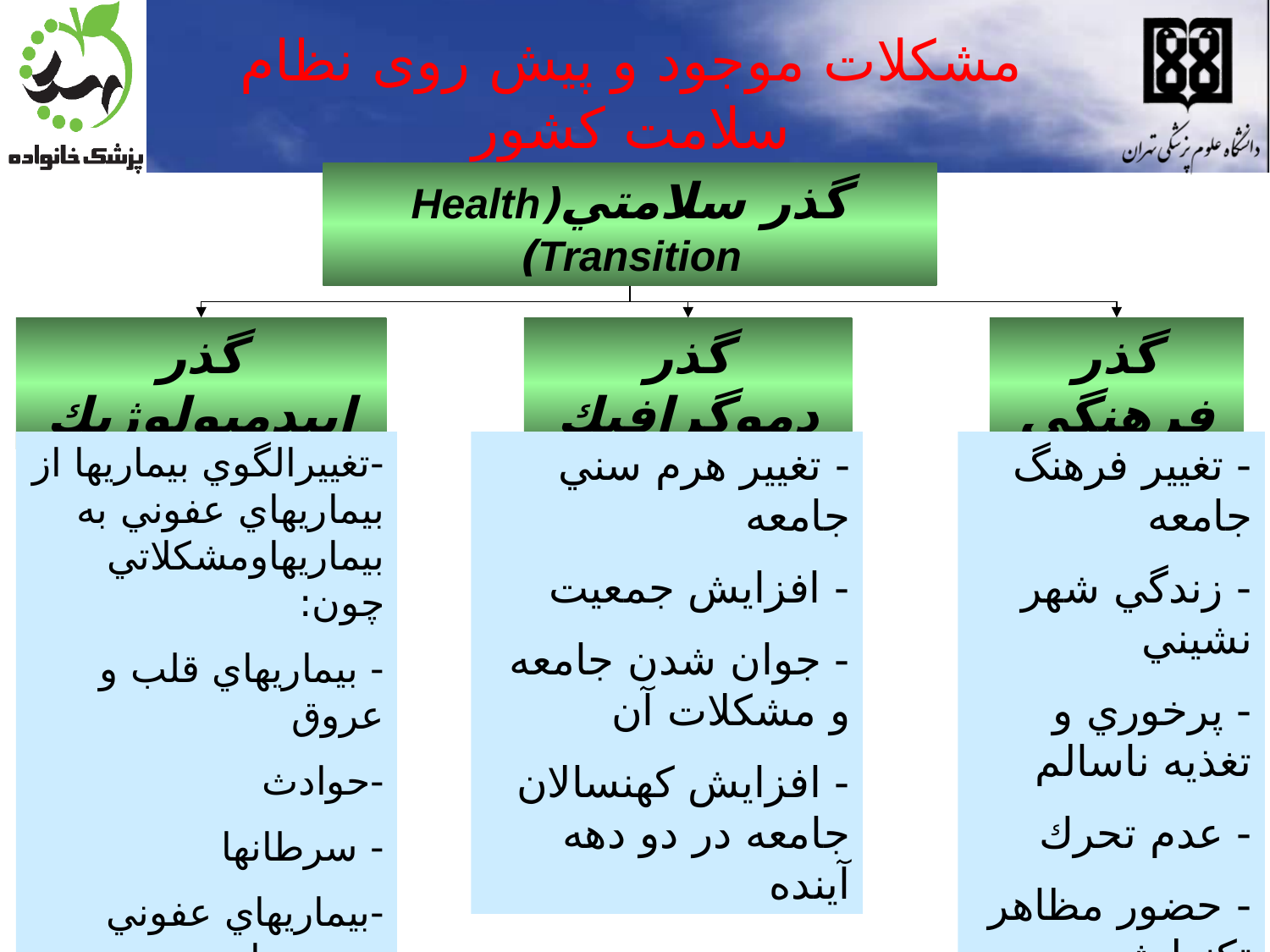

# مشکلات موجود و پیش روی نظام سلامت کشور
گذر سلامتي(Health Transition)
گذر اپيدميولوژيك
گذر دموگرافيك
گذر فرهنگي
-تغييرالگوي بيماريها از بيماريهاي عفوني به بيماريهاومشكلاتي چون:
- بيماريهاي قلب و عروق
-حوادث
- سرطانها
-بيماريهاي عفوني نوپديدوبازپديد
-بيماريهاي رواني
- تغيير هرم سني جامعه
- افزايش جمعيت
- جوان شدن جامعه و مشكلات آن
- افزايش كهنسالان جامعه در دو دهه آينده
- تغيير فرهنگ جامعه
- زندگي شهر نشيني
- پرخوري و تغذيه ناسالم
- عدم تحرك
- حضور مظاهر تكنولوژي در تمام ابعاد زندگي بشر
5